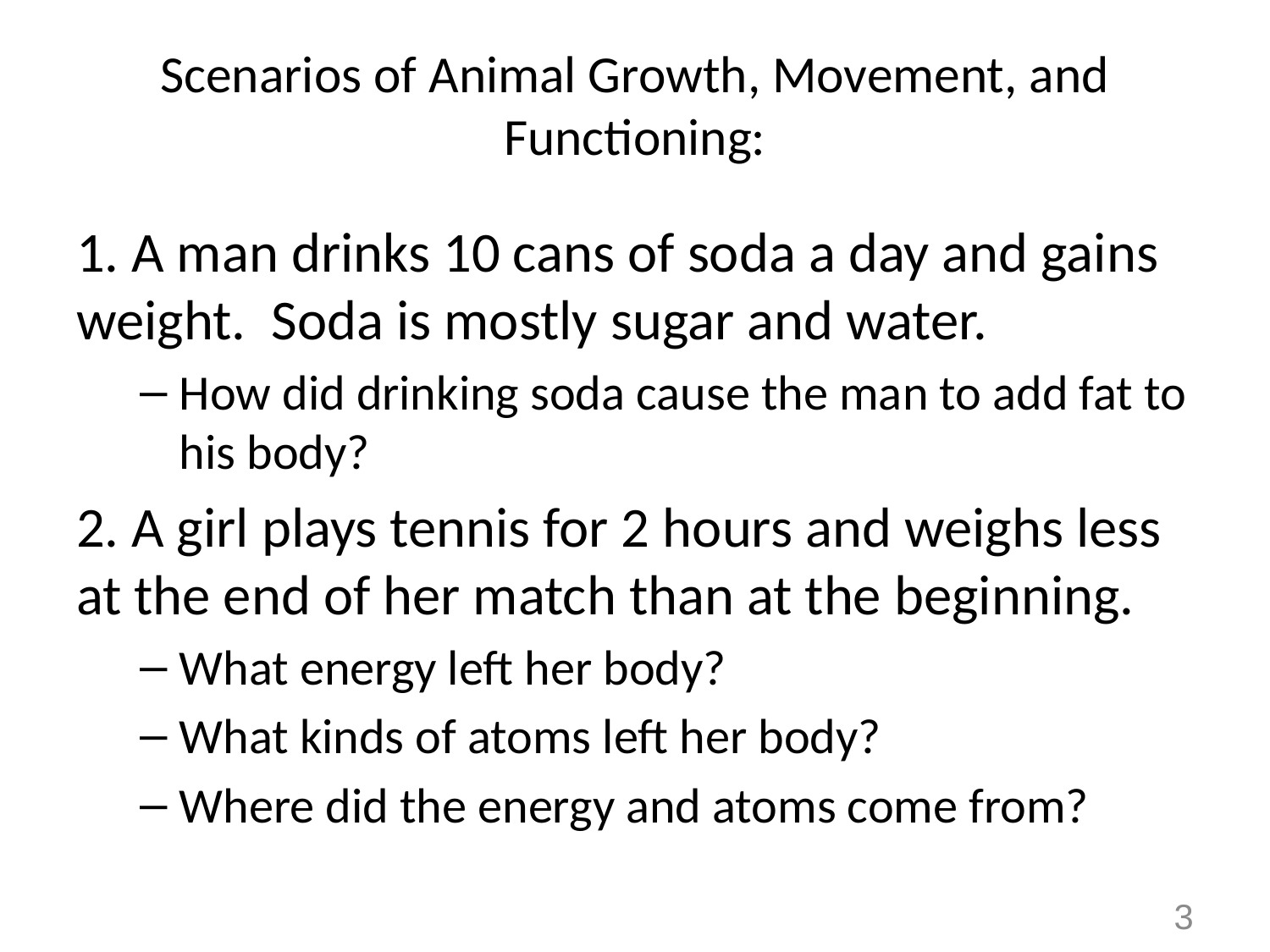

# Scenarios of Animal Growth, Movement, and Functioning:
1. A man drinks 10 cans of soda a day and gains weight.  Soda is mostly sugar and water.
How did drinking soda cause the man to add fat to his body?
2. A girl plays tennis for 2 hours and weighs less at the end of her match than at the beginning.
What energy left her body?
What kinds of atoms left her body?
Where did the energy and atoms come from?
3